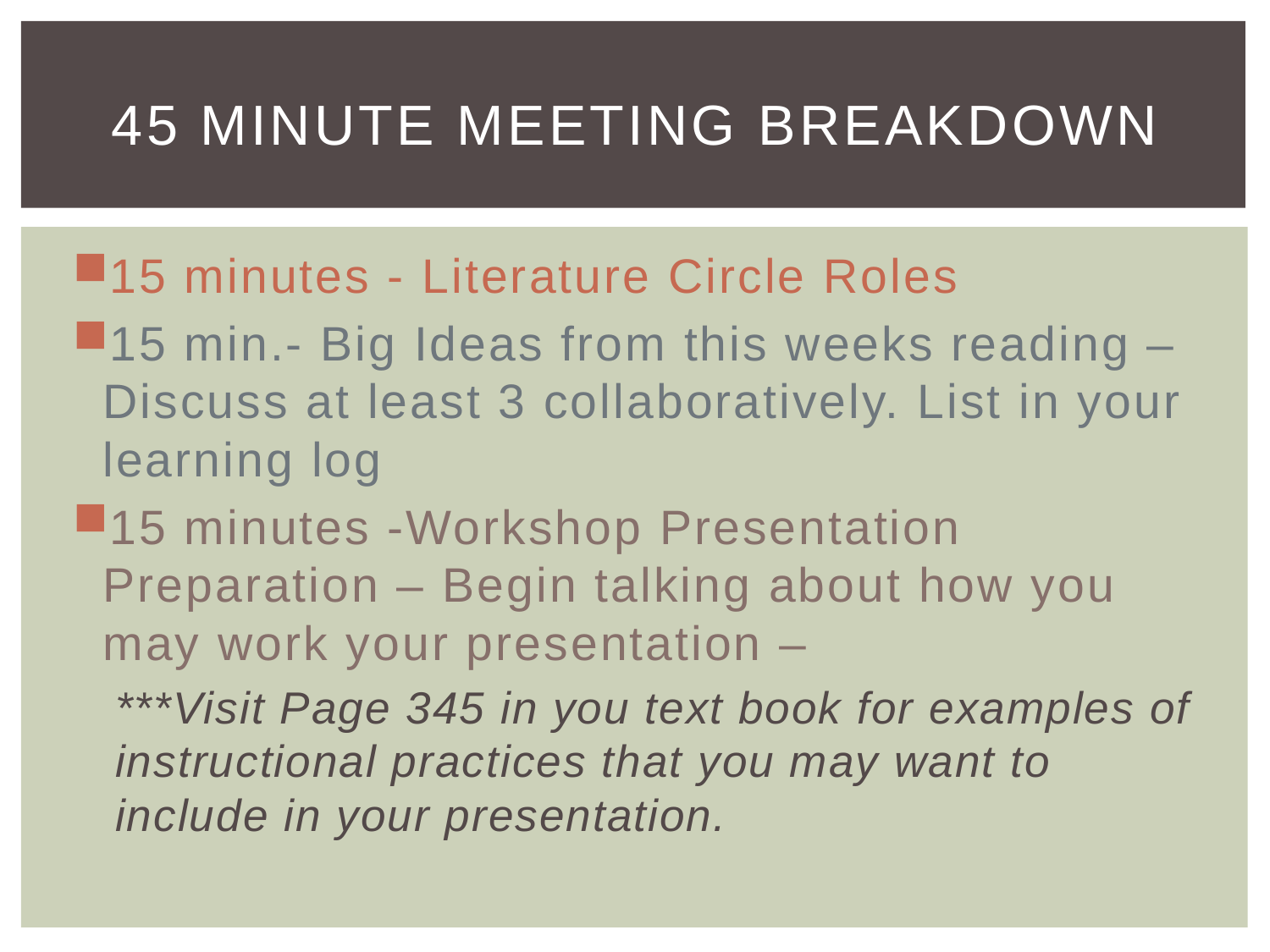

# 45 Minute Meeting Breakdown
15 minutes - Literature Circle Roles
15 min.- Big Ideas from this weeks reading – Discuss at least 3 collaboratively. List in your learning log
15 minutes -Workshop Presentation Preparation – Begin talking about how you may work your presentation –
***Visit Page 345 in you text book for examples of instructional practices that you may want to include in your presentation.